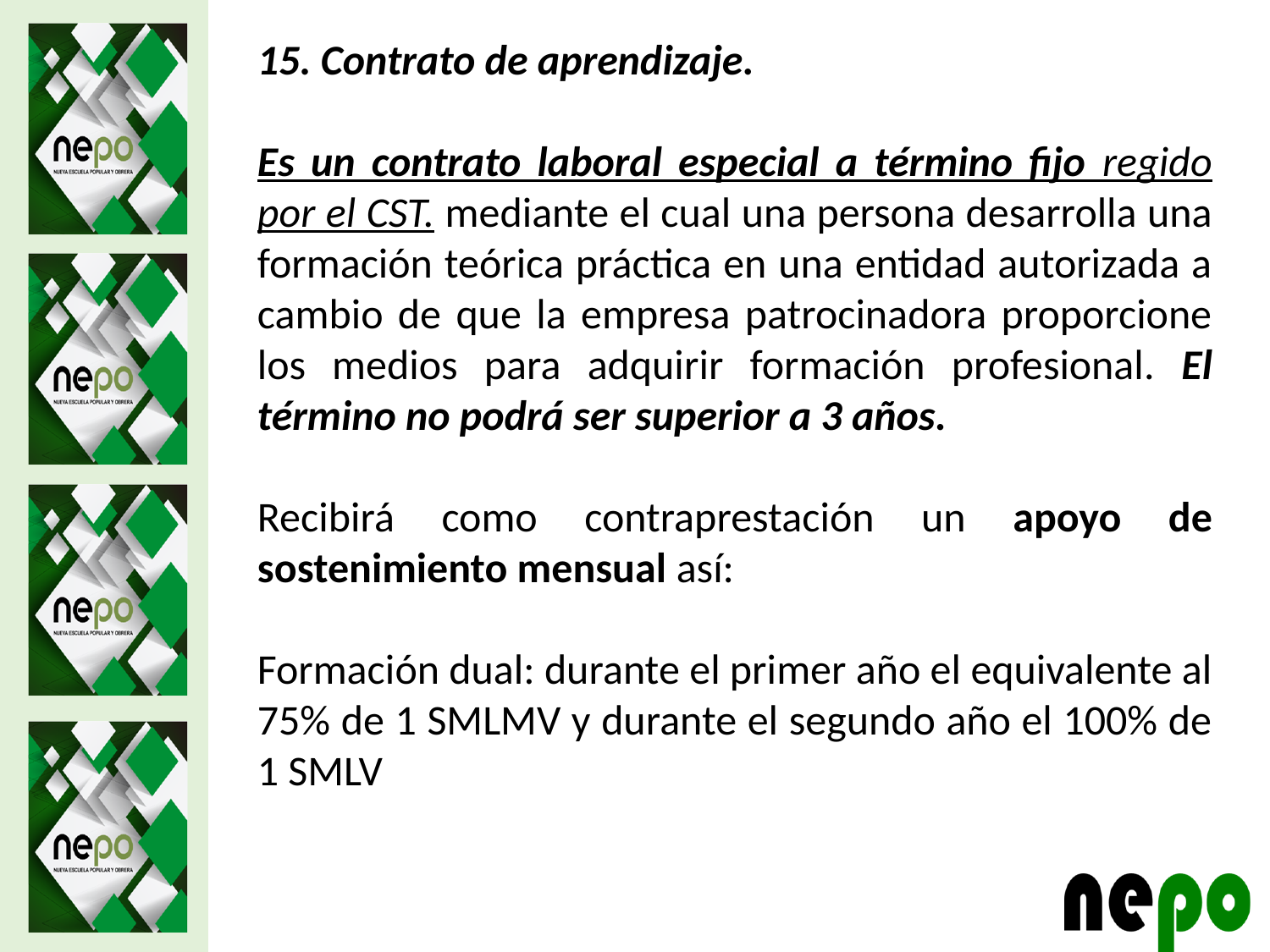

15. Contrato de aprendizaje.

Es un contrato laboral especial a término fijo regido por el CST. mediante el cual una persona desarrolla una formación teórica práctica en una entidad autorizada a cambio de que la empresa patrocinadora proporcione los medios para adquirir formación profesional. El término no podrá ser superior a 3 años.

Recibirá como contraprestación un apoyo de sostenimiento mensual así:

Formación dual: durante el primer año el equivalente al 75% de 1 SMLMV y durante el segundo año el 100% de 1 SMLV